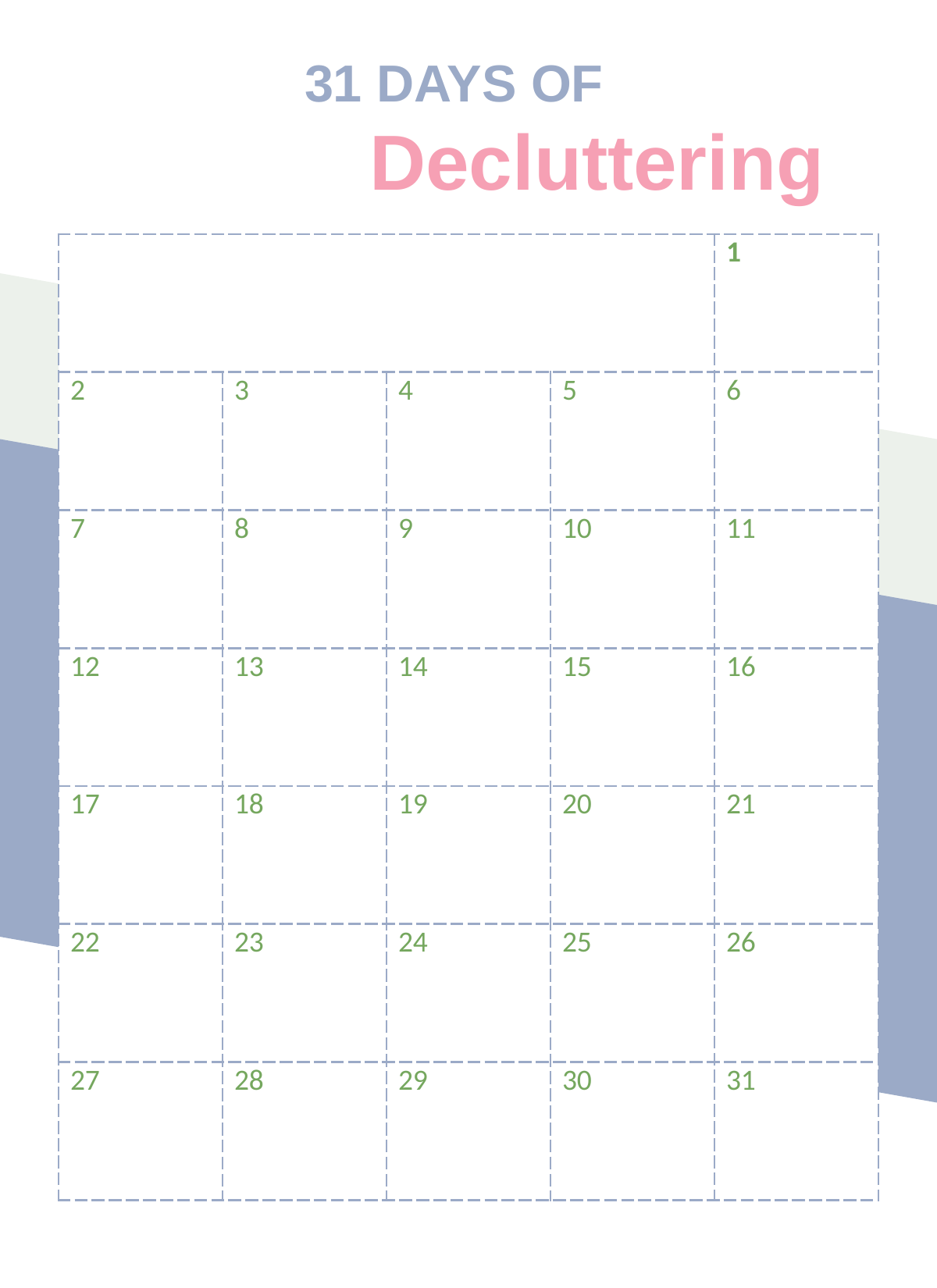

31 DAYS OF
   Decluttering
|  |  |  |  | 1 |
| --- | --- | --- | --- | --- |
| 2 | 3 | 4 | 5 | 6 |
| 7 | 8 | 9 | 10 | 11 |
| 12 | 13 | 14 | 15 | 16 |
| 17 | 18 | 19 | 20 | 21 |
| 22 | 23 | 24 | 25 | 26 |
| 27 | 28 | 29 | 30 | 31 |